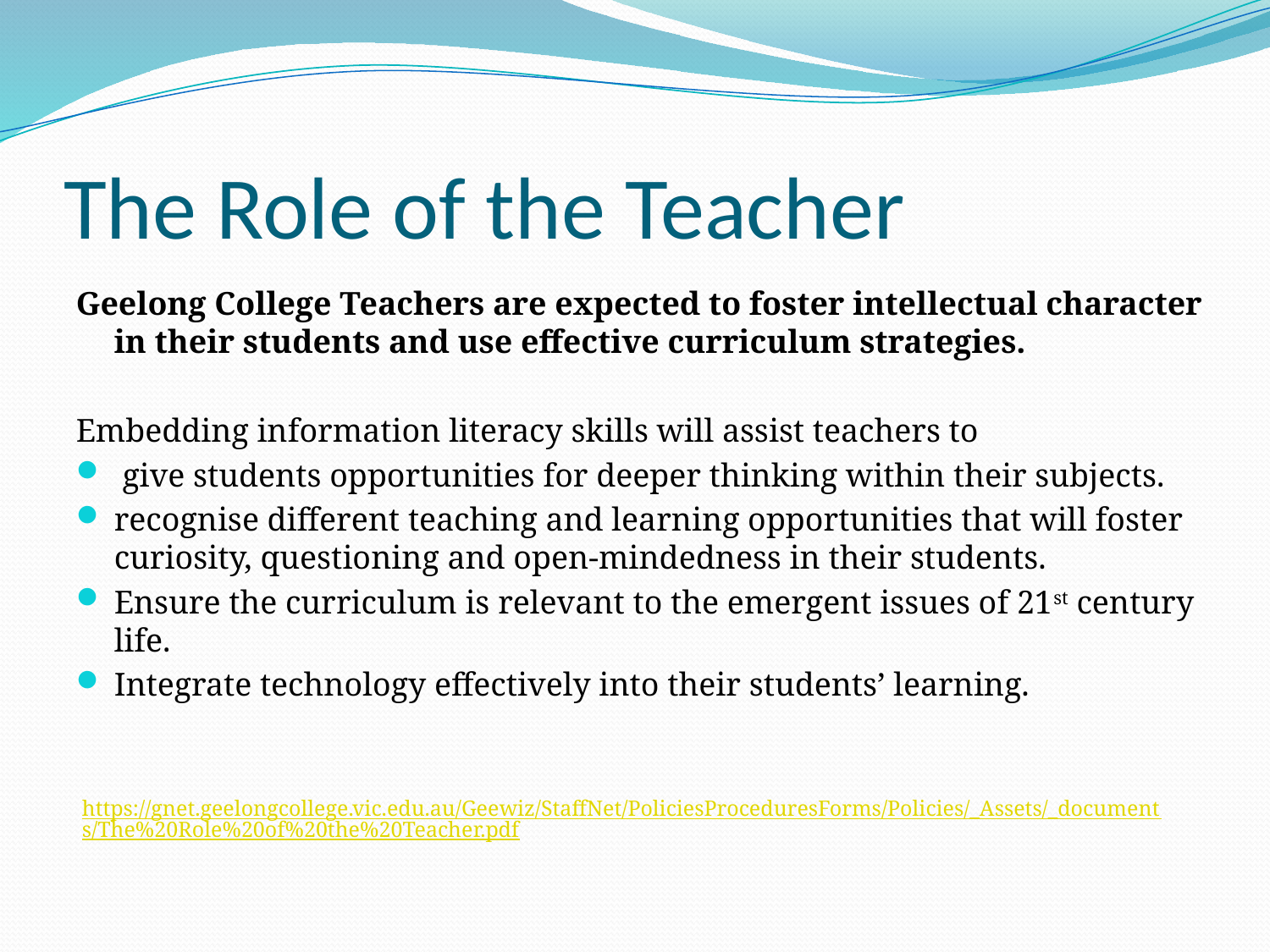

# The Role of the Teacher
Geelong College Teachers are expected to foster intellectual character in their students and use effective curriculum strategies.

Embedding information literacy skills will assist teachers to
 give students opportunities for deeper thinking within their subjects.
recognise different teaching and learning opportunities that will foster curiosity, questioning and open-mindedness in their students.
Ensure the curriculum is relevant to the emergent issues of 21st century life.
Integrate technology effectively into their students’ learning.

https://gnet.geelongcollege.vic.edu.au/Geewiz/StaffNet/PoliciesProceduresForms/Policies/_Assets/_documents/The%20Role%20of%20the%20Teacher.pdf